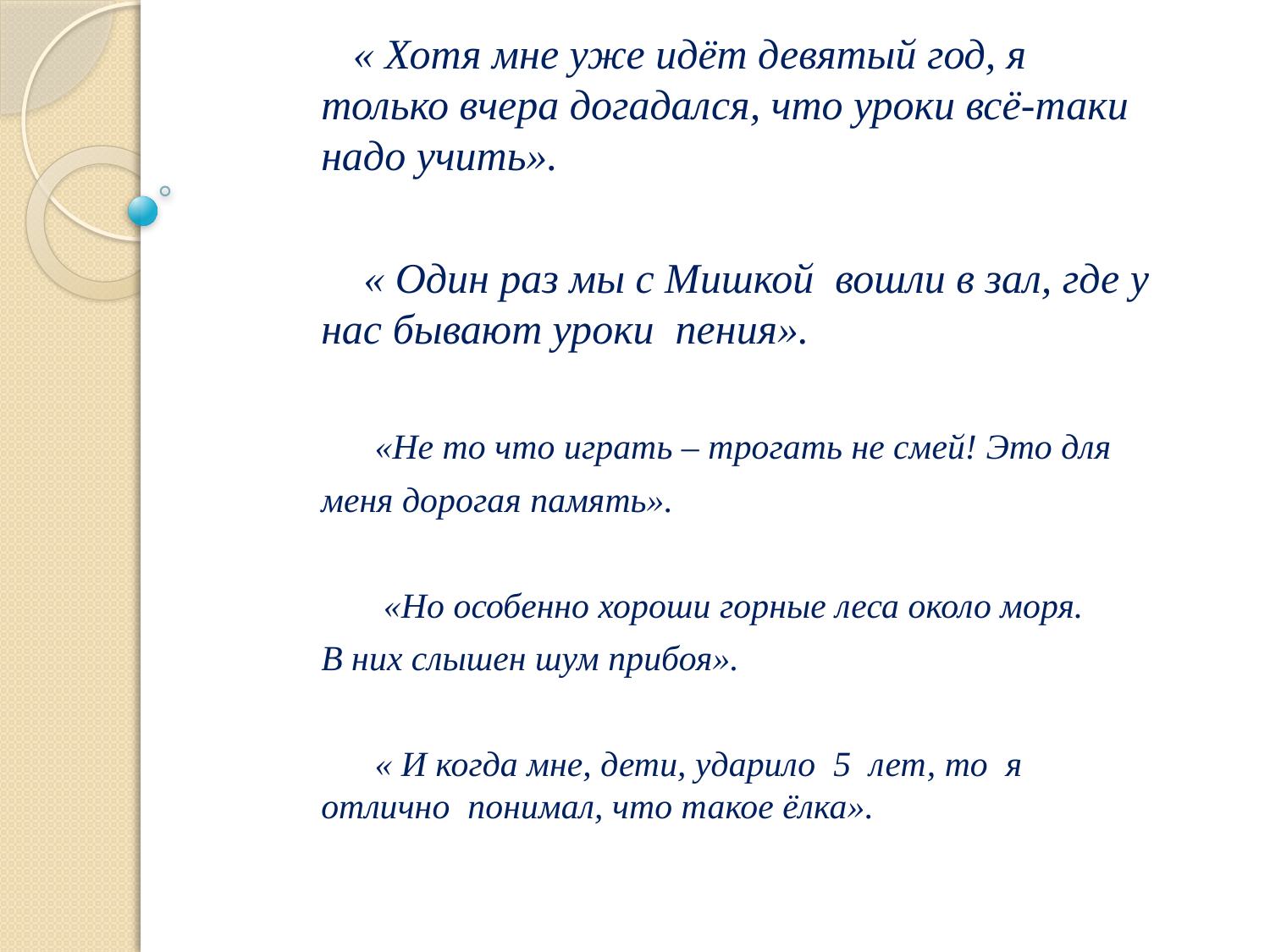

« Хотя мне уже идёт девятый год, я только вчера догадался, что уроки всё-таки надо учить».

    « Один раз мы с Мишкой  вошли в зал, где у нас бывают уроки  пения».

      «Не то что играть – трогать не смей! Это для
меня дорогая память».

       «Но особенно хороши горные леса около моря.
В них слышен шум прибоя».

      « И когда мне, дети, ударило  5  лет, то  я отлично  понимал, что такое ёлка».